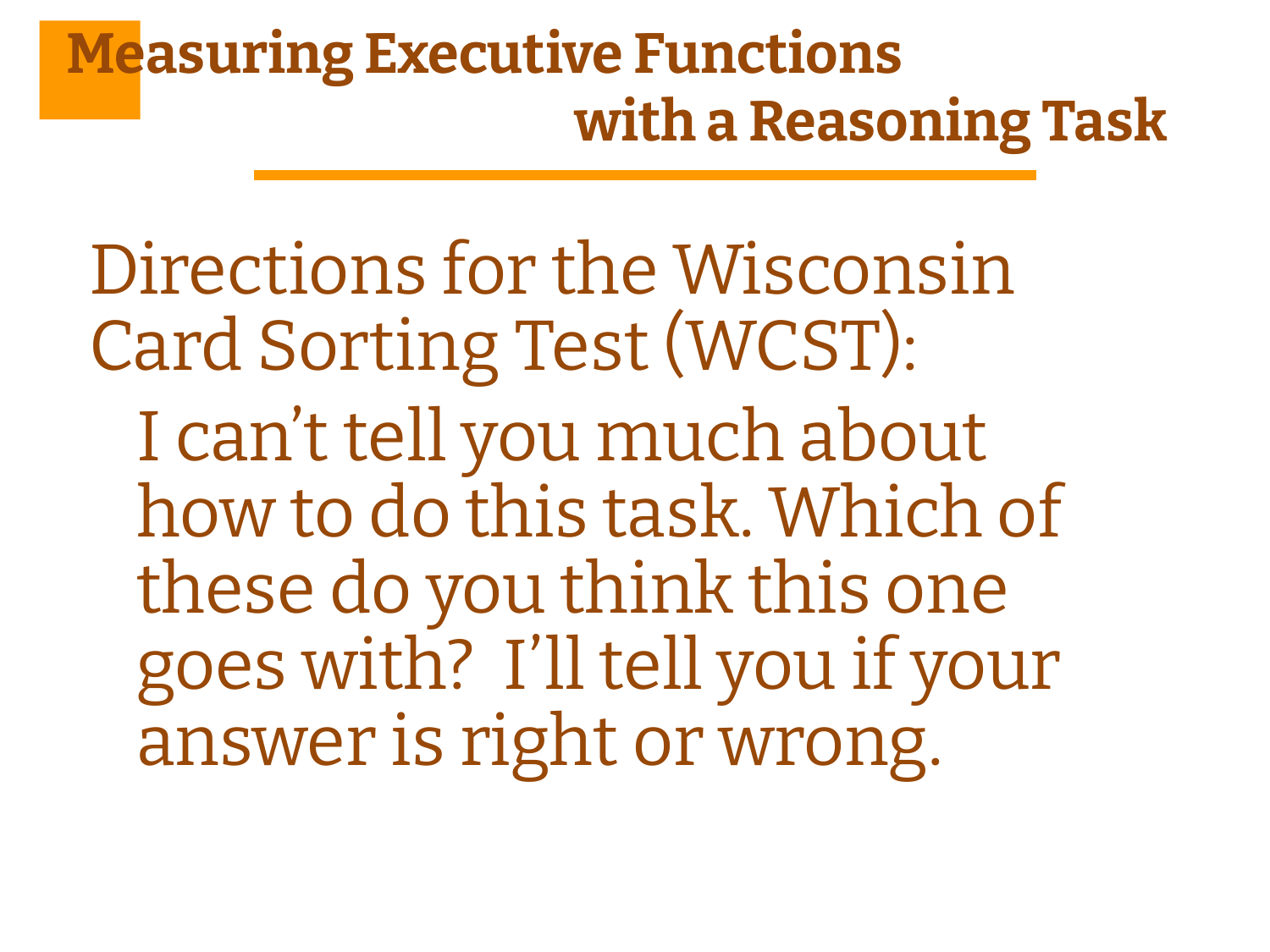

# Measuring Executive Functions with a Reasoning Task
Directions for the Wisconsin Card Sorting Test (WCST):
	I can’t tell you much about how to do this task. Which of these do you think this one goes with?  I’ll tell you if your answer is right or wrong.